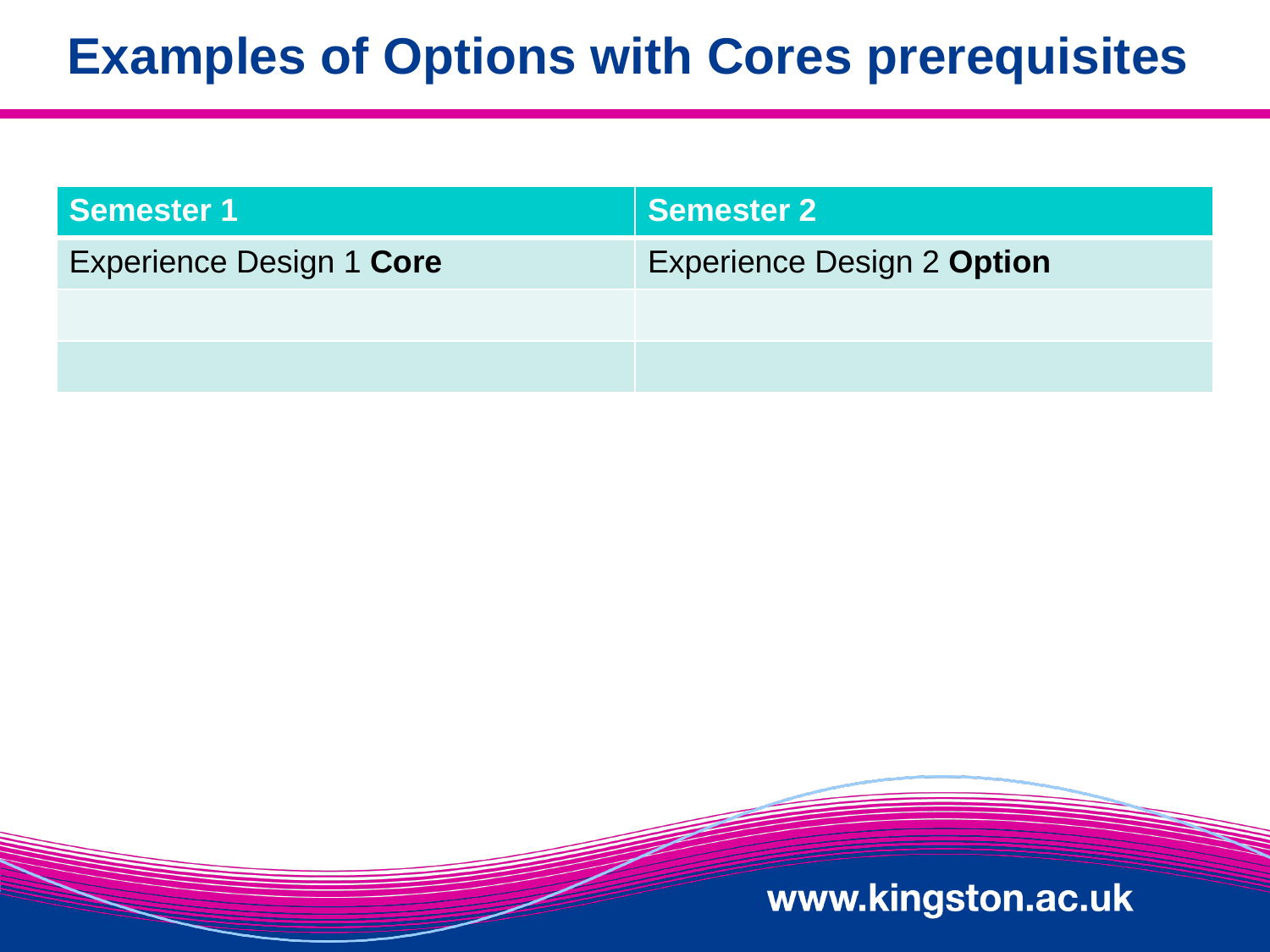

# Examples of Options with Cores prerequisites
| Semester 1 | Semester 2 |
| --- | --- |
| Experience Design 1 Core | Experience Design 2 Option |
|  |  |
|  |  |